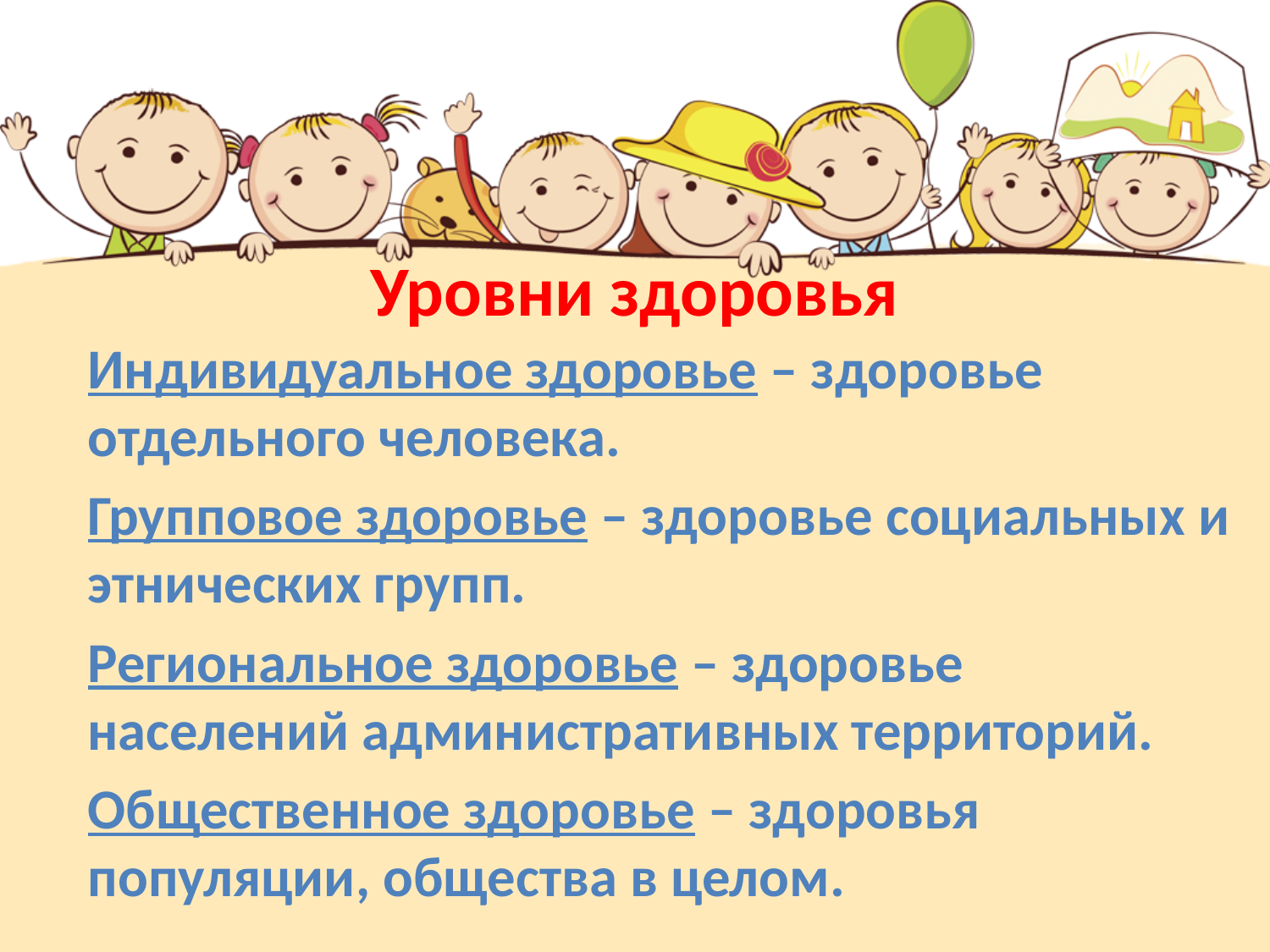

# Уровни здоровья
Индивидуальное здоровье – здоровье отдельного человека.
Групповое здоровье – здоровье социальных и этнических групп.
Региональное здоровье – здоровье населений административных территорий.
Общественное здоровье – здоровья популяции, общества в целом.